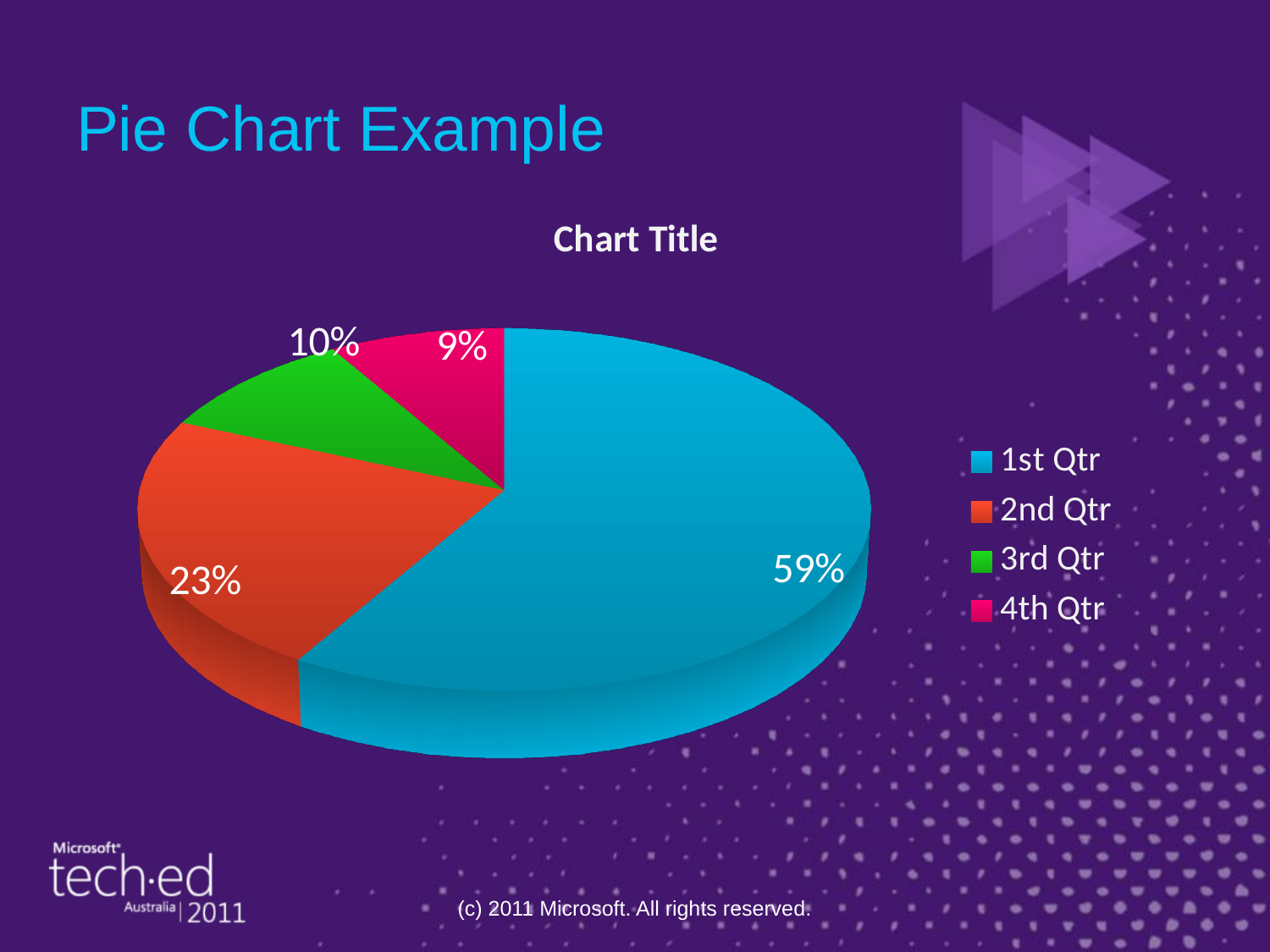

# Pie Chart Example

[unsupported chart]

(c) 2011 Microsoft. All rights reserved.